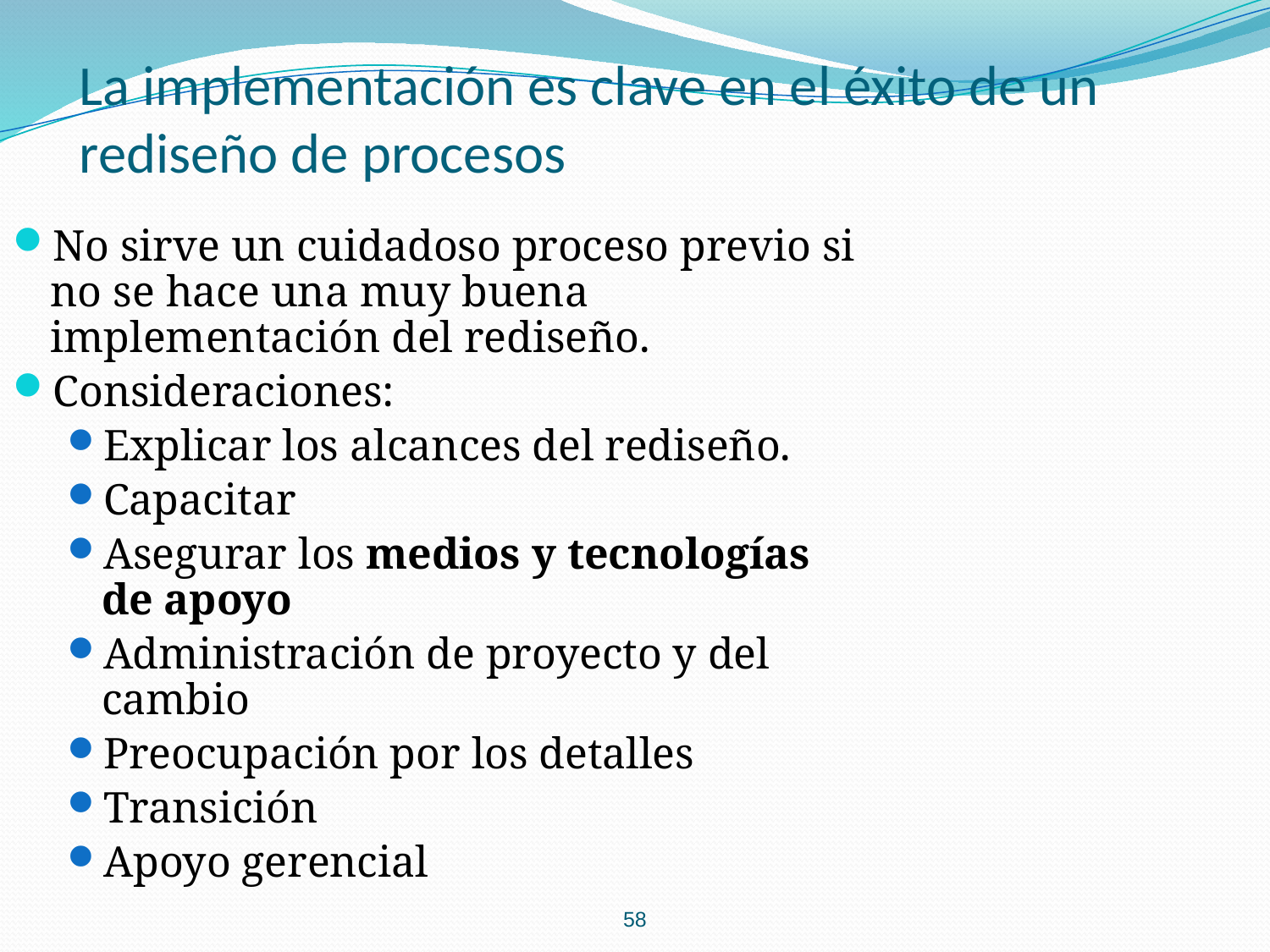

# La implementación es clave en el éxito de un rediseño de procesos
No sirve un cuidadoso proceso previo si no se hace una muy buena implementación del rediseño.
Consideraciones:
Explicar los alcances del rediseño.
Capacitar
Asegurar los medios y tecnologías de apoyo
Administración de proyecto y del cambio
Preocupación por los detalles
Transición
Apoyo gerencial
58